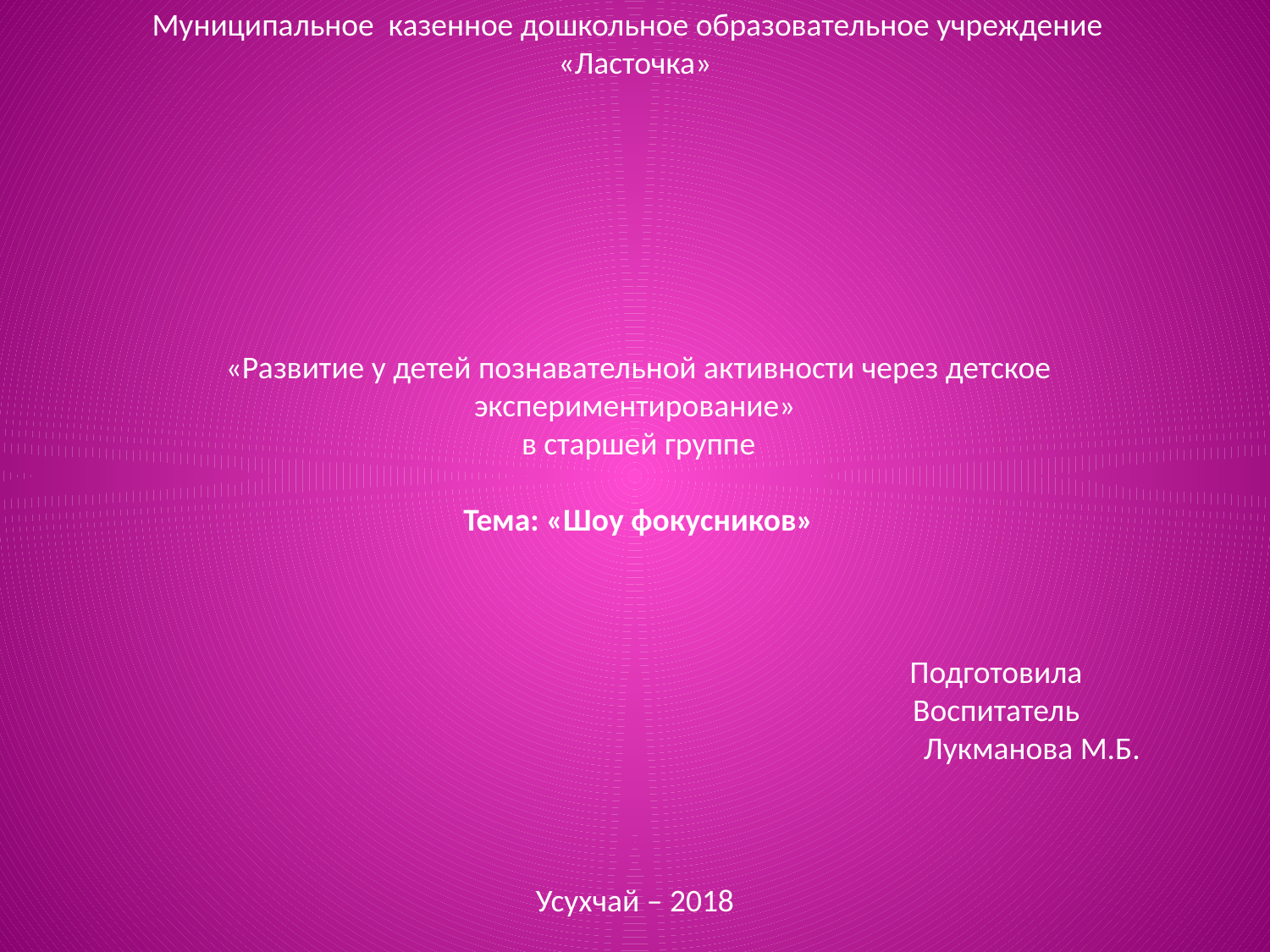

# Муниципальное  казенное дошкольное образовательное учреждение «Ласточка»               «Развитие у детей познавательной активности через детское экспериментирование» в старшей группе   Тема: «Шоу фокусников»       Подготовила Воспитатель Лукманова М.Б.       Усухчай – 2018